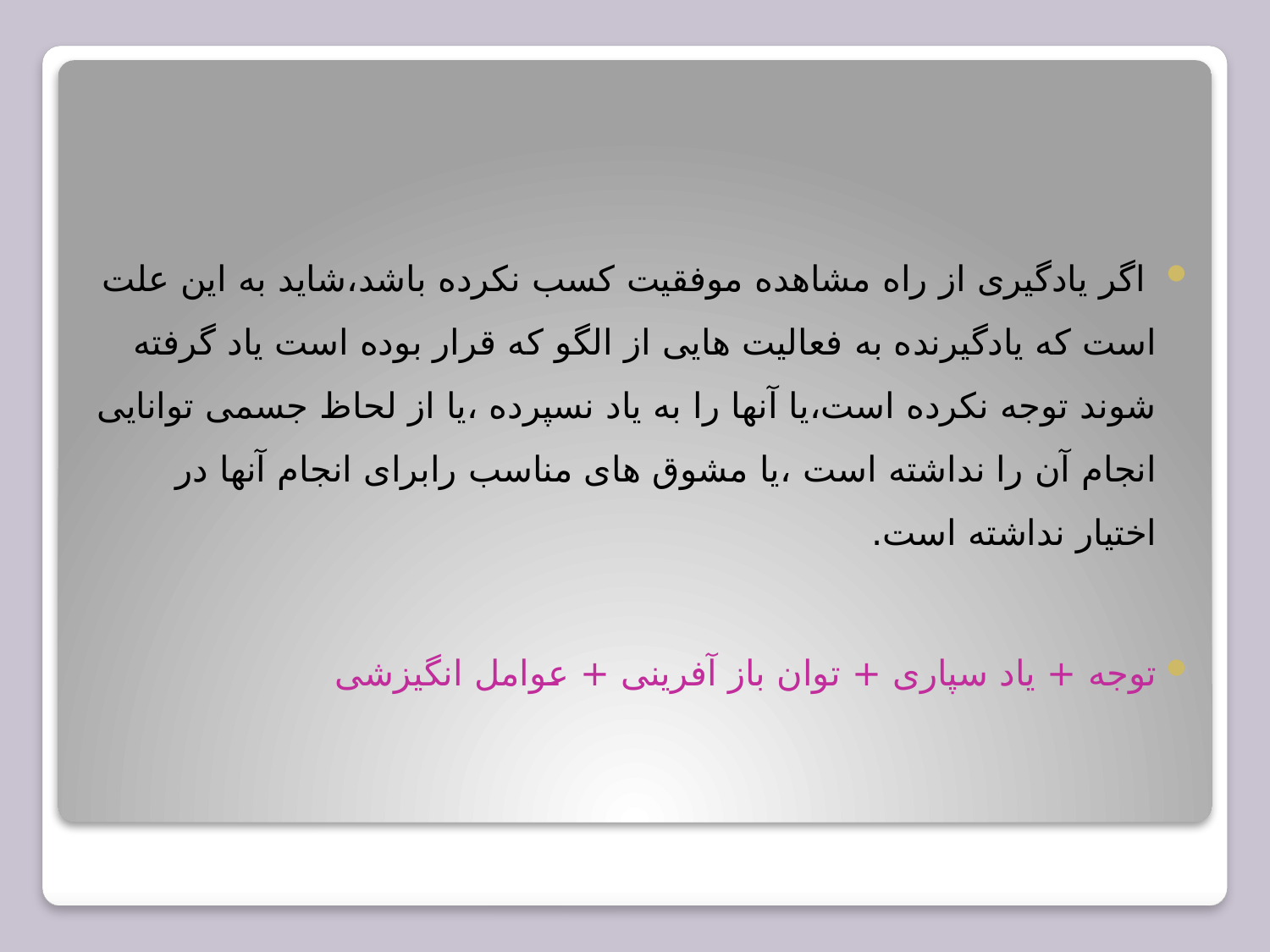

اگر یادگیری از راه مشاهده موفقیت کسب نکرده باشد،شاید به این علت است که یادگیرنده به فعالیت هایی از الگو که قرار بوده است یاد گرفته شوند توجه نکرده است،یا آنها را به یاد نسپرده ،یا از لحاظ جسمی توانایی انجام آن را نداشته است ،یا مشوق های مناسب رابرای انجام آنها در اختیار نداشته است.

توجه + یاد سپاری + توان باز آفرینی + عوامل انگیزشی